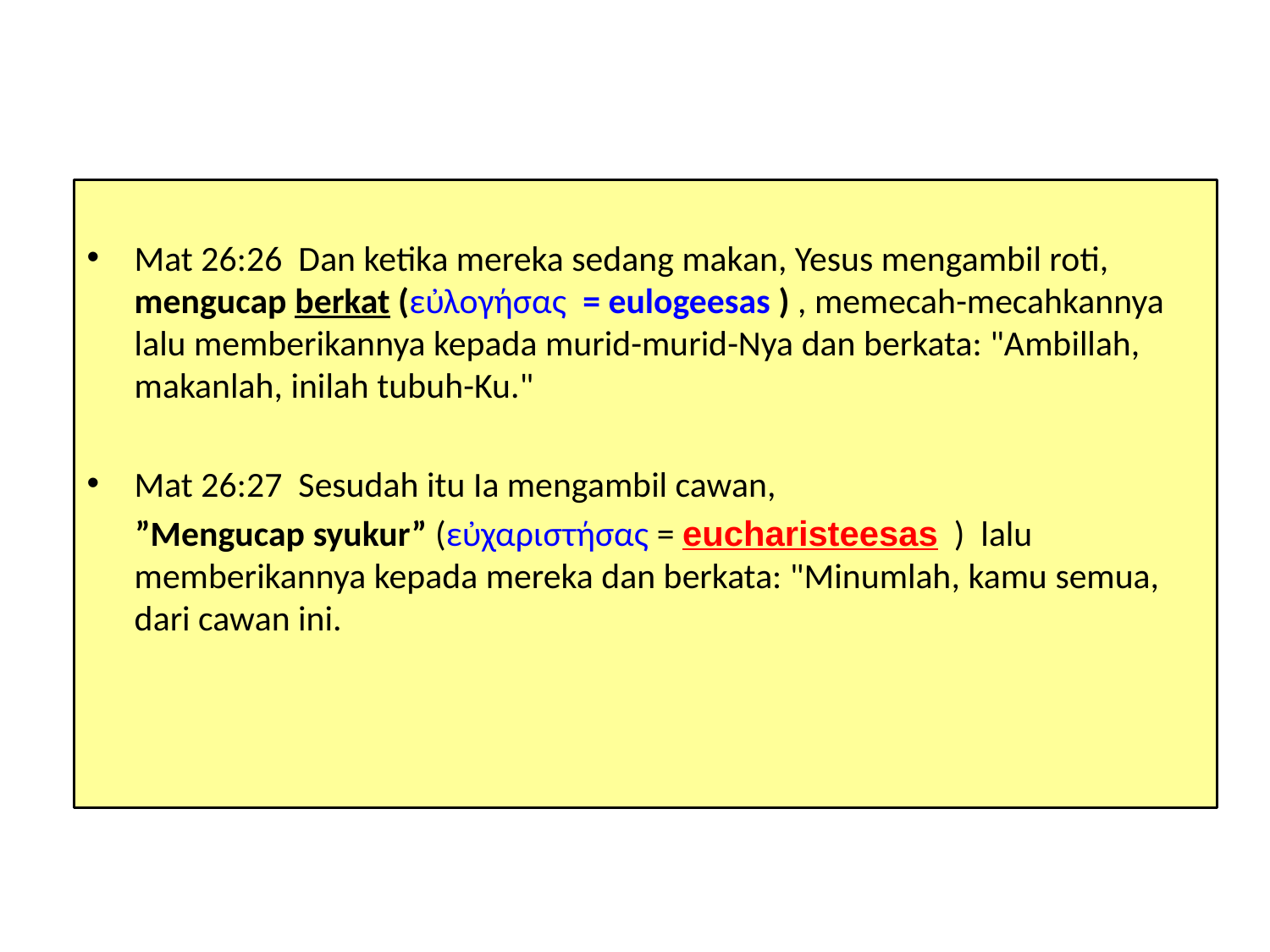

Mat 26:26  Dan ketika mereka sedang makan, Yesus mengambil roti, mengucap berkat (εὐλογήσας  = eulogeesas ) , memecah-mecahkannya lalu memberikannya kepada murid-murid-Nya dan berkata: "Ambillah, makanlah, inilah tubuh-Ku."

Mat 26:27  Sesudah itu Ia mengambil cawan,
      ”Mengucap syukur” (εὐχαριστήσας = eucharisteesas  )  lalu memberikannya kepada mereka dan berkata: "Minumlah, kamu semua, dari cawan ini.